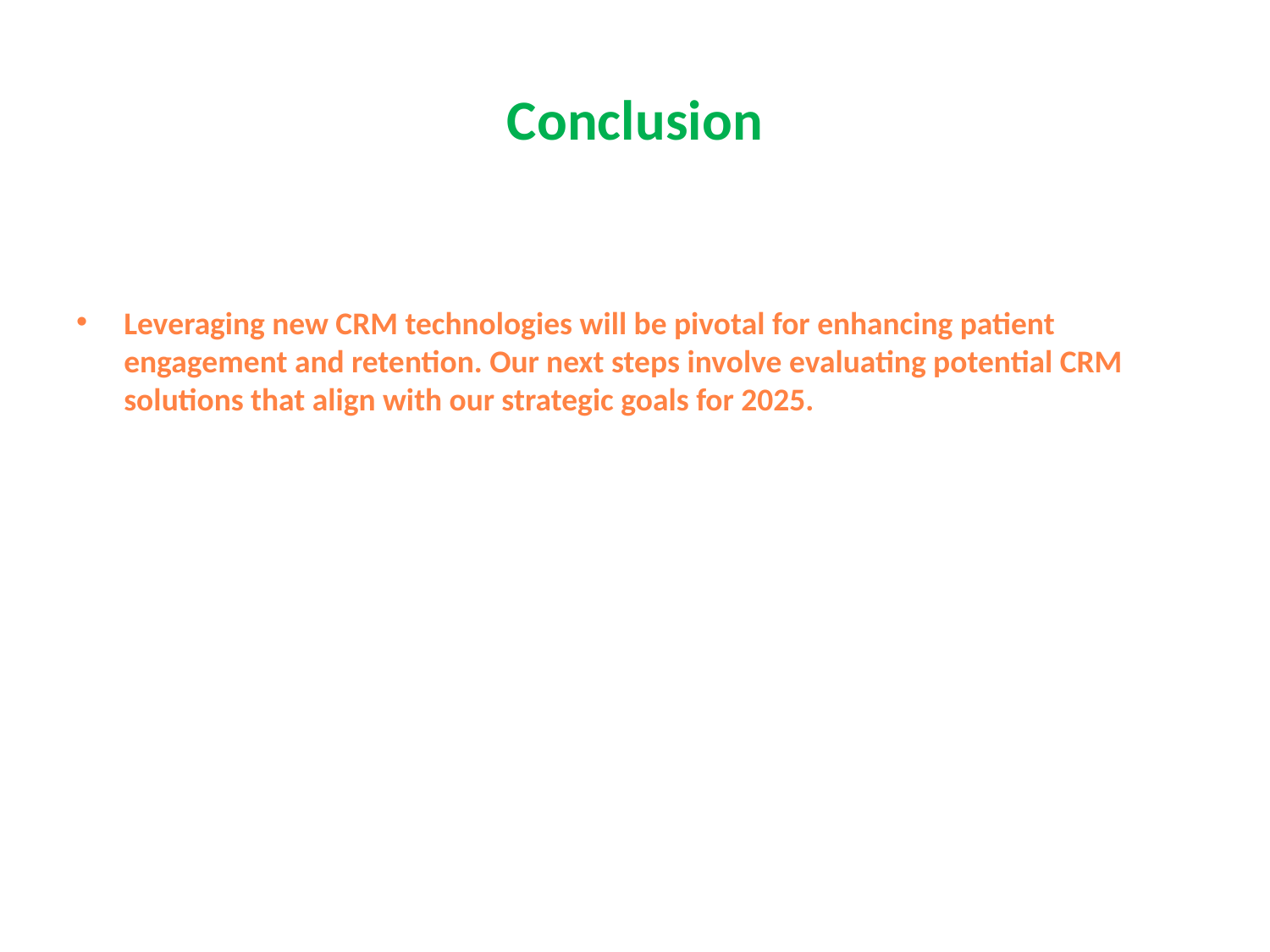

# Conclusion

Leveraging new CRM technologies will be pivotal for enhancing patient engagement and retention. Our next steps involve evaluating potential CRM solutions that align with our strategic goals for 2025.